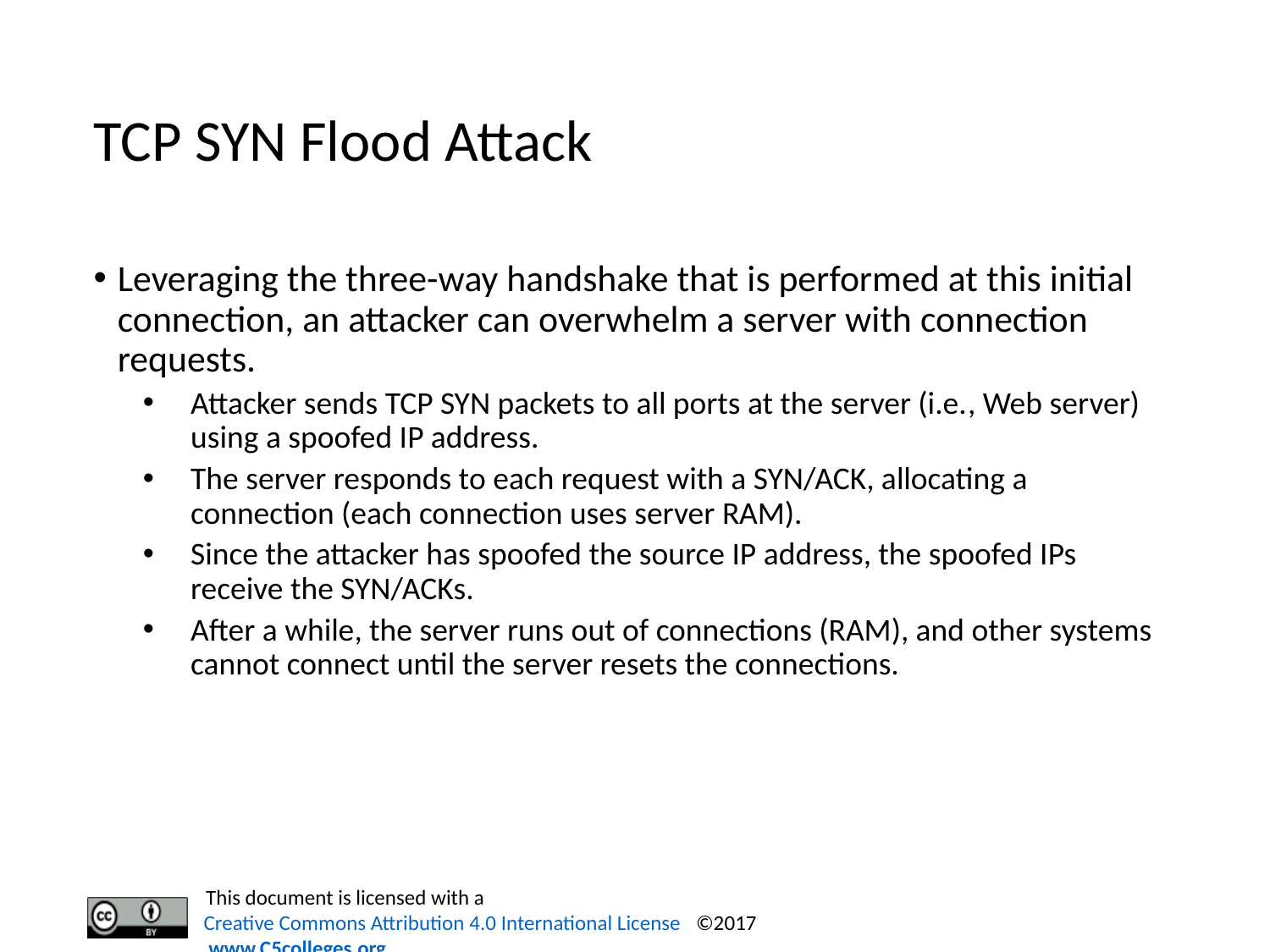

# TCP SYN Flood Attack
Leveraging the three-way handshake that is performed at this initial connection, an attacker can overwhelm a server with connection requests.
Attacker sends TCP SYN packets to all ports at the server (i.e., Web server) using a spoofed IP address.
The server responds to each request with a SYN/ACK, allocating a connection (each connection uses server RAM).
Since the attacker has spoofed the source IP address, the spoofed IPs receive the SYN/ACKs.
After a while, the server runs out of connections (RAM), and other systems cannot connect until the server resets the connections.